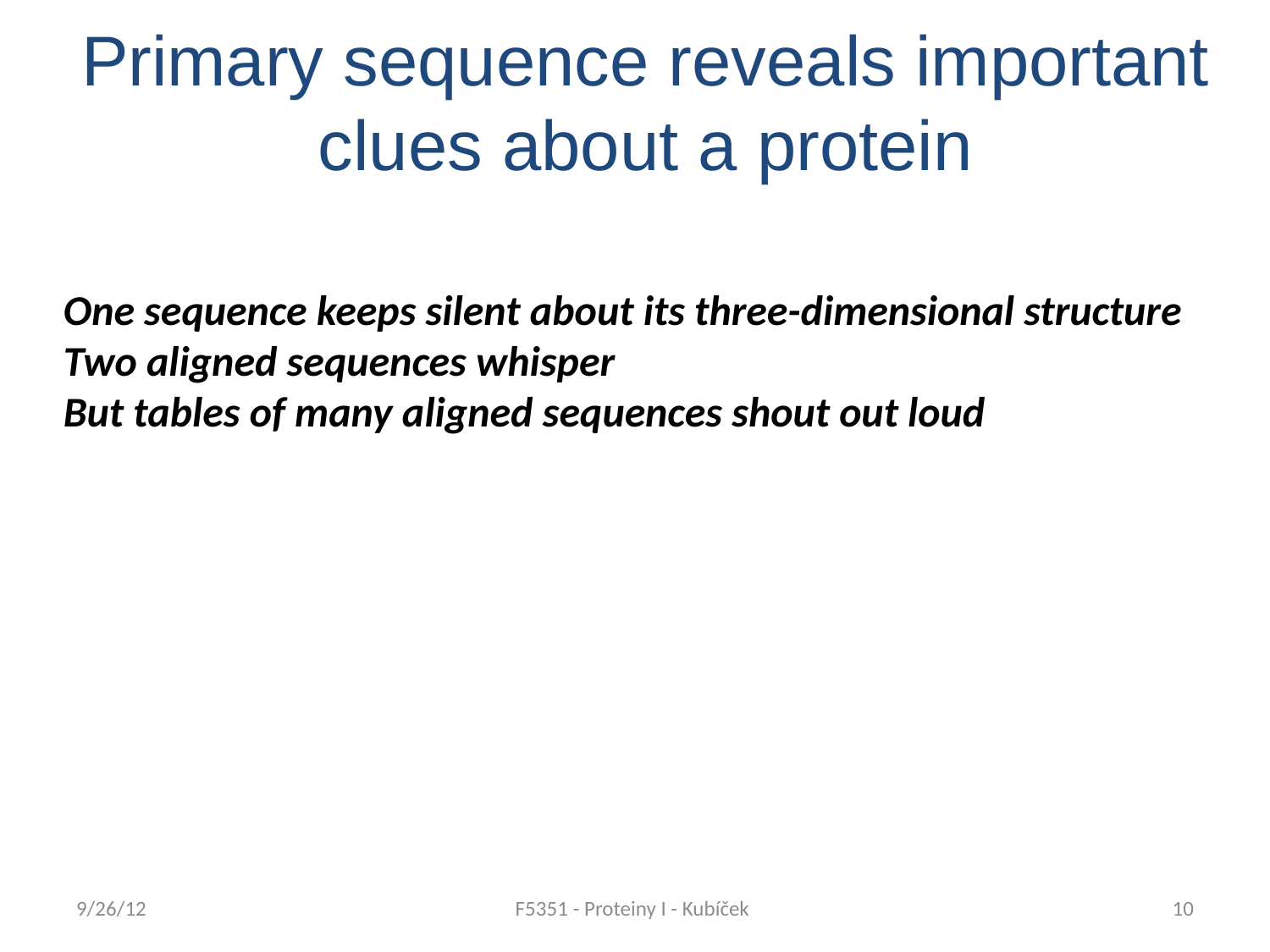

Primary sequence reveals important clues about a protein
One sequence keeps silent about its three-dimensional structure
Two aligned sequences whisper
But tables of many aligned sequences shout out loud
9/26/12
F5351 - Proteiny I - Kubíček
10